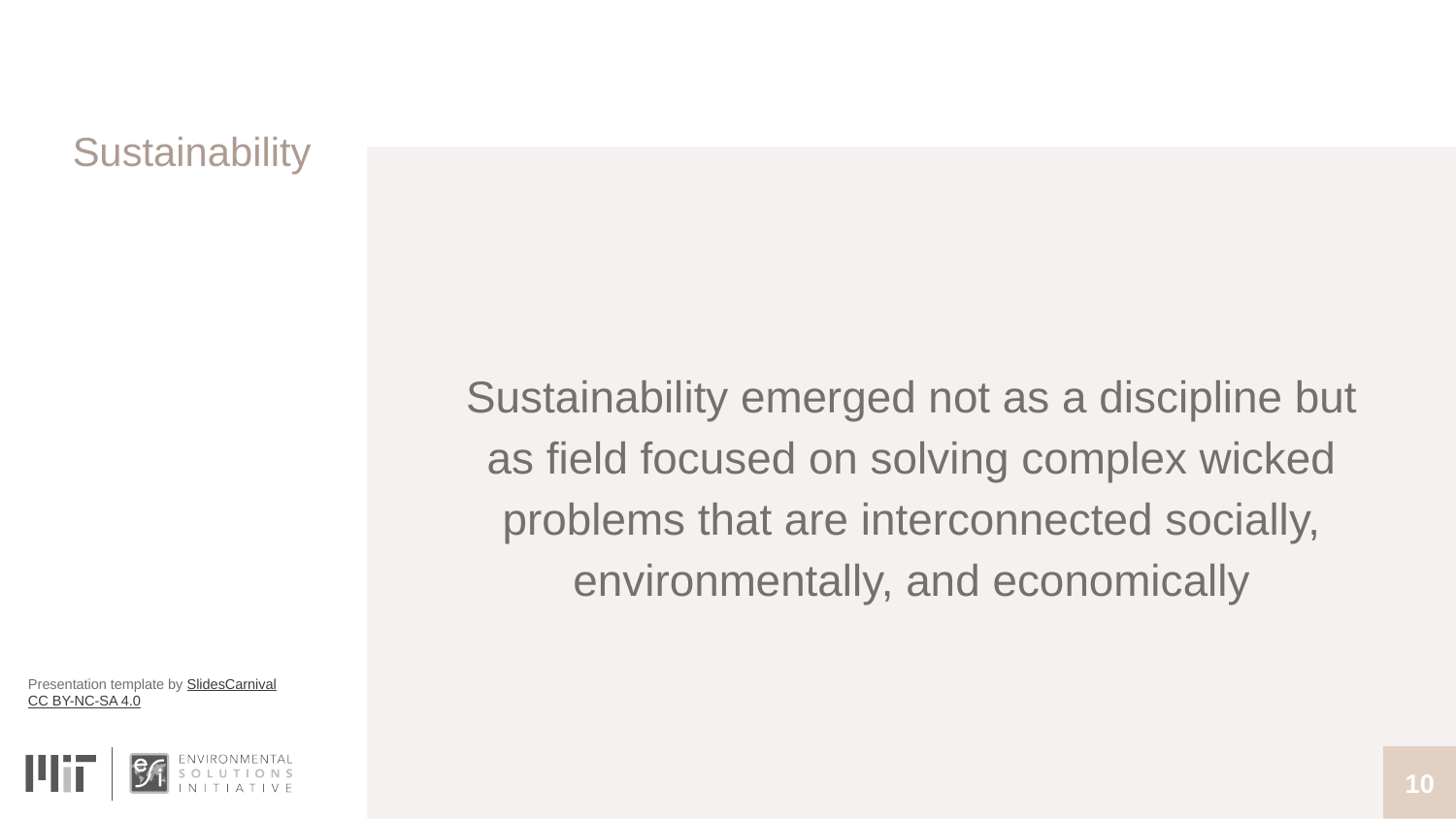

# Sustainability
Sustainability emerged not as a discipline but as field focused on solving complex wicked problems that are interconnected socially, environmentally, and economically
10